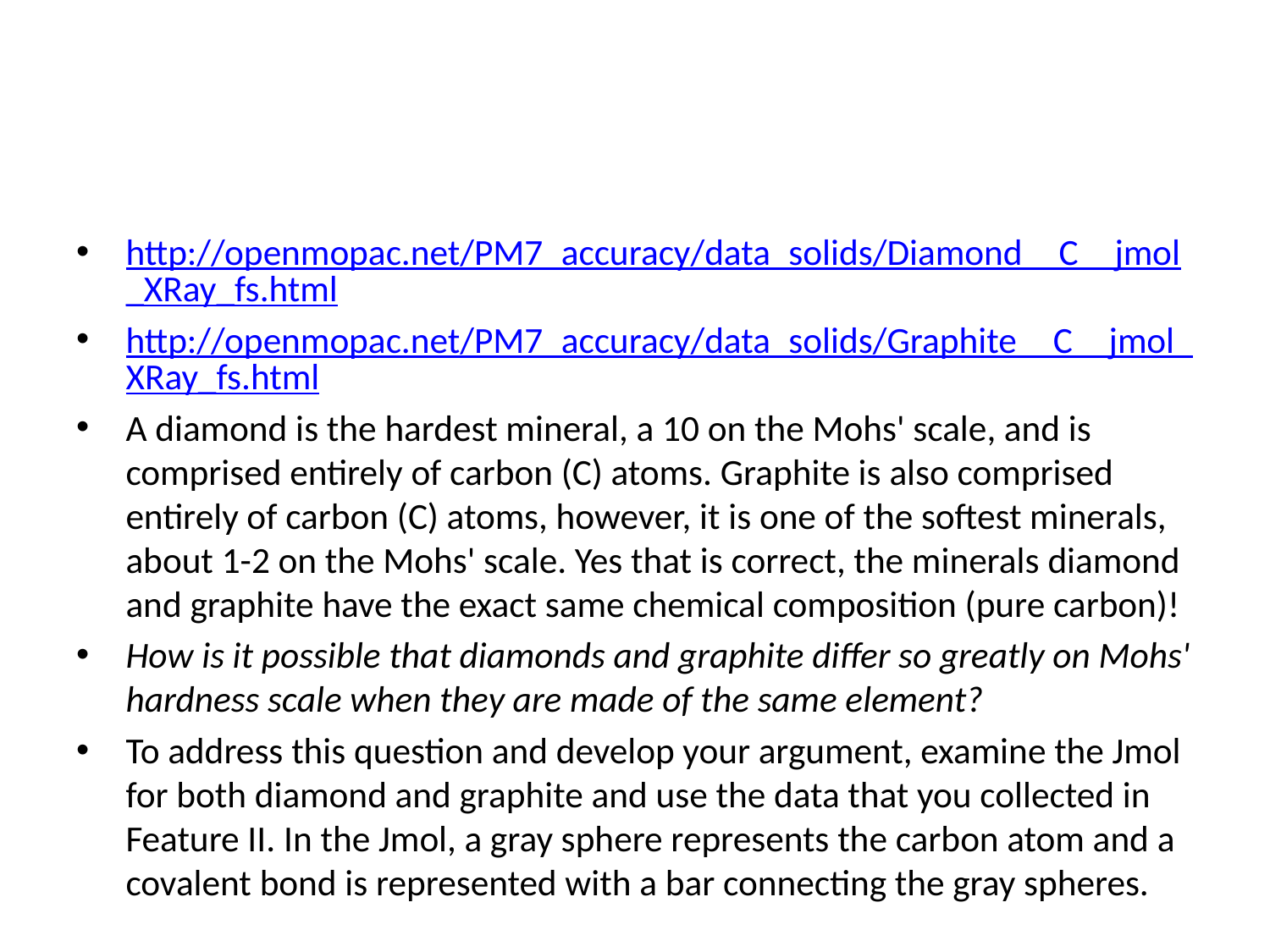

#
http://openmopac.net/PM7_accuracy/data_solids/Diamond__C__jmol_XRay_fs.html
http://openmopac.net/PM7_accuracy/data_solids/Graphite__C__jmol_XRay_fs.html
A diamond is the hardest mineral, a 10 on the Mohs' scale, and is comprised entirely of carbon (C) atoms. Graphite is also comprised entirely of carbon (C) atoms, however, it is one of the softest minerals, about 1-2 on the Mohs' scale. Yes that is correct, the minerals diamond and graphite have the exact same chemical composition (pure carbon)!
How is it possible that diamonds and graphite differ so greatly on Mohs' hardness scale when they are made of the same element?
To address this question and develop your argument, examine the Jmol for both diamond and graphite and use the data that you collected in Feature II. In the Jmol, a gray sphere represents the carbon atom and a covalent bond is represented with a bar connecting the gray spheres.